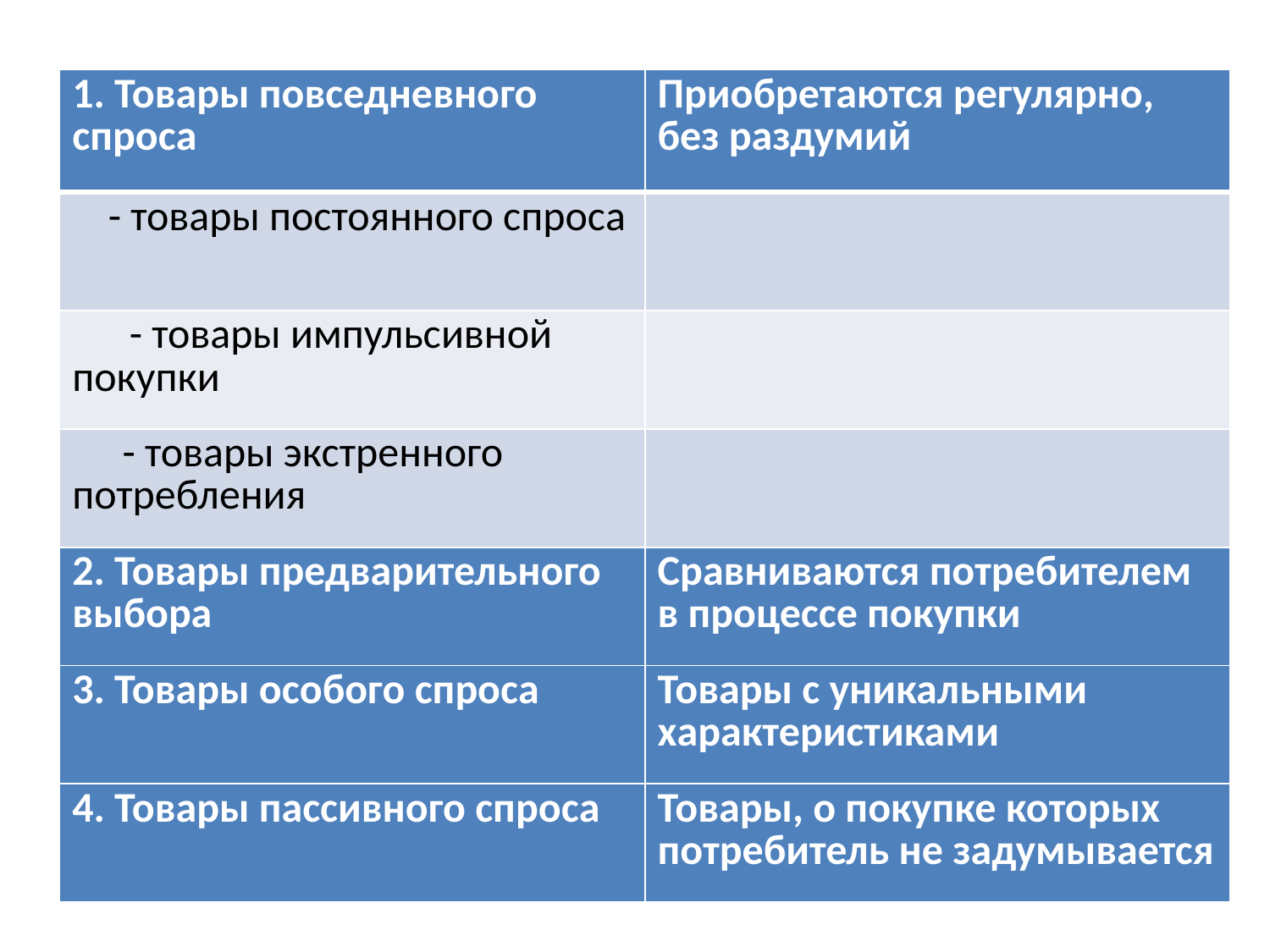

| 1. Товары повседневного спроса | Приобретаются регулярно, без раздумий |
| --- | --- |
| - товары постоянного спроса |  |
| - товары импульсивной покупки |  |
| - товары экстренного потребления |  |
| 2. Товары предварительного выбора | Сравниваются потребителем в процессе покупки |
| 3. Товары особого спроса | Товары с уникальными характеристиками |
| 4. Товары пассивного спроса | Товары, о покупке которых потребитель не задумывается |